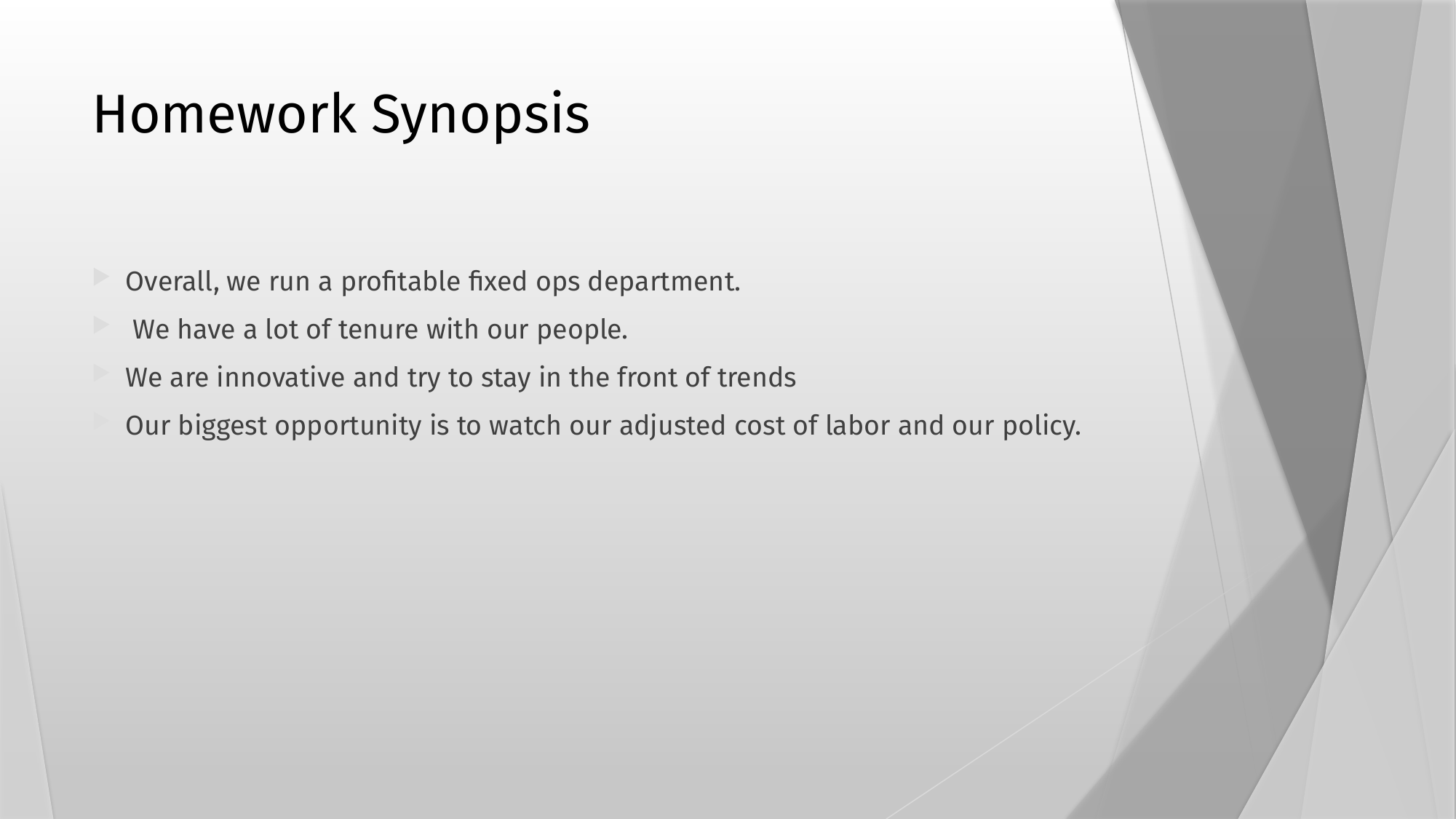

# Homework Synopsis
Overall, we run a profitable fixed ops department.
 We have a lot of tenure with our people.
We are innovative and try to stay in the front of trends
Our biggest opportunity is to watch our adjusted cost of labor and our policy.